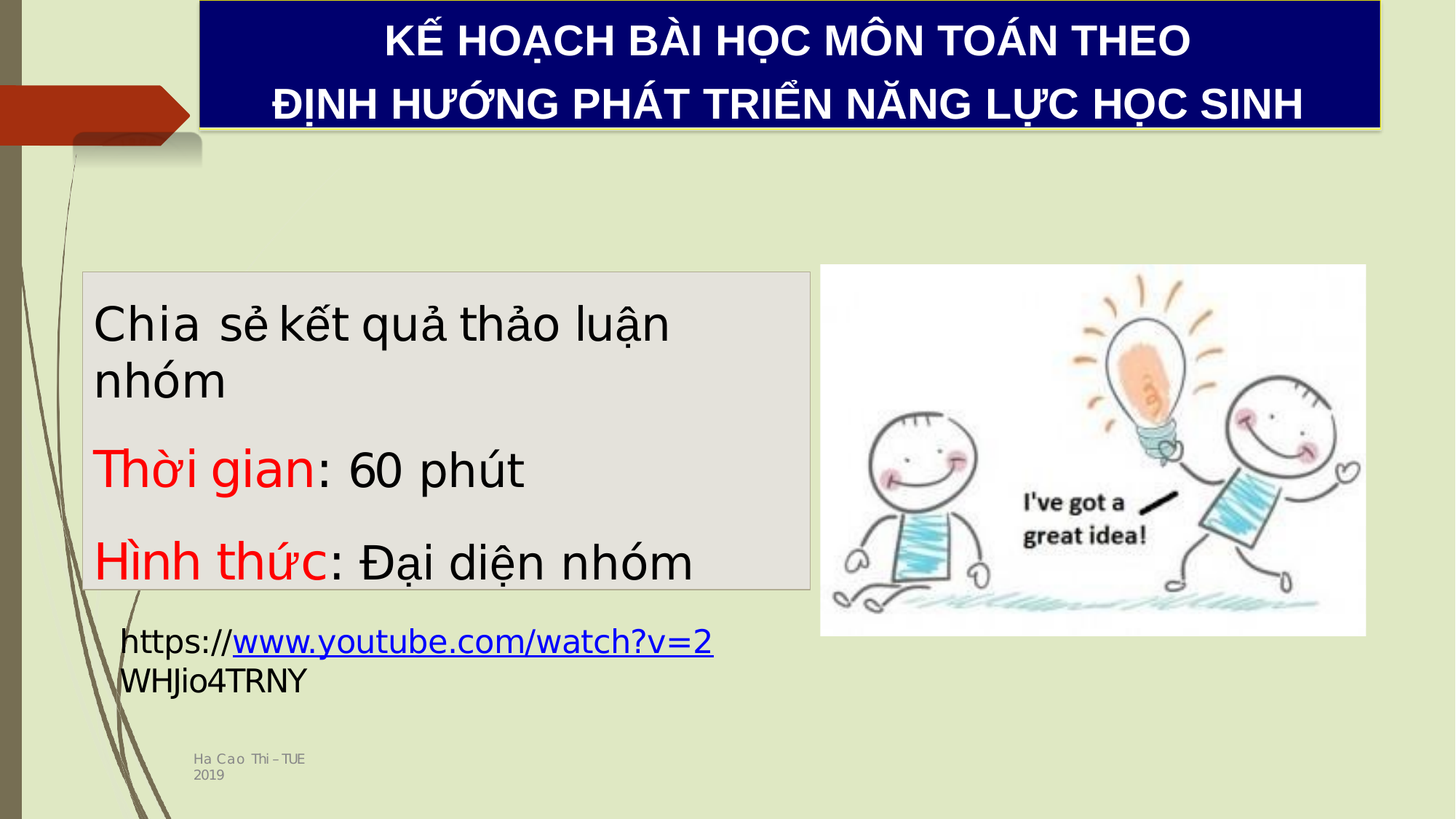

KẾ HOẠCH BÀI HỌC MÔN TOÁN THEO  ĐỊNH HƯỚNG PHÁT TRIỂN NĂNG LỰC HỌC SINH

Chia sẻ kết quả thảo luận nhóm
Thời gian: 60 phút
Hình thức: Đại diện nhóm
https://www.youtube.com/watch?v=2
WHJio4TRNY
Ha Cao Thi – TUE 2019